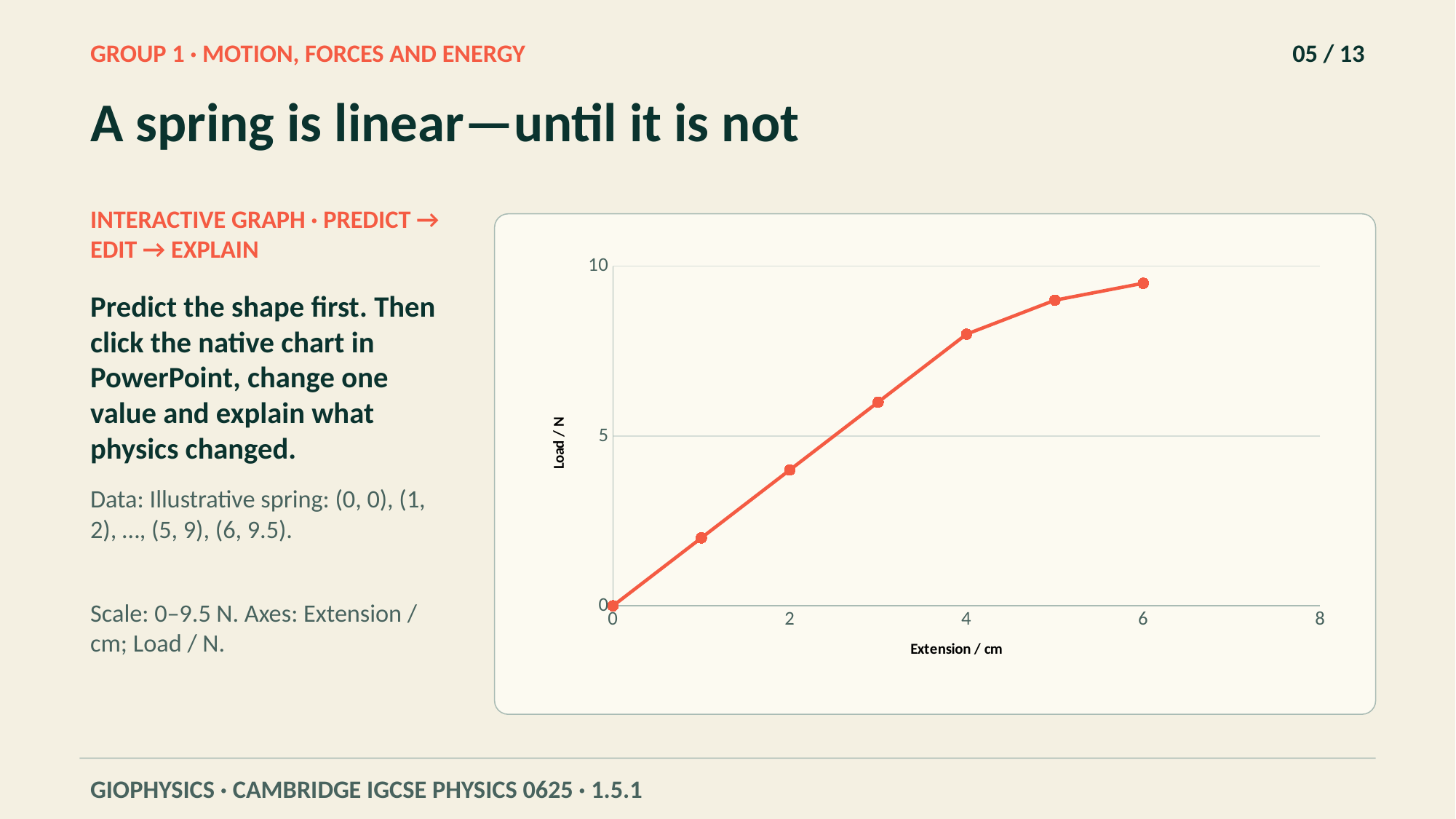

GROUP 1 · MOTION, FORCES AND ENERGY
05 / 13
A spring is linear—until it is not
INTERACTIVE GRAPH · PREDICT → EDIT → EXPLAIN

### Chart

| Category |  |
|---|---|
Predict the shape first. Then click the native chart in PowerPoint, change one value and explain what physics changed.
Data: Illustrative spring: (0, 0), (1, 2), …, (5, 9), (6, 9.5).
Scale: 0–9.5 N. Axes: Extension / cm; Load / N.

GIOPHYSICS · CAMBRIDGE IGCSE PHYSICS 0625 · 1.5.1